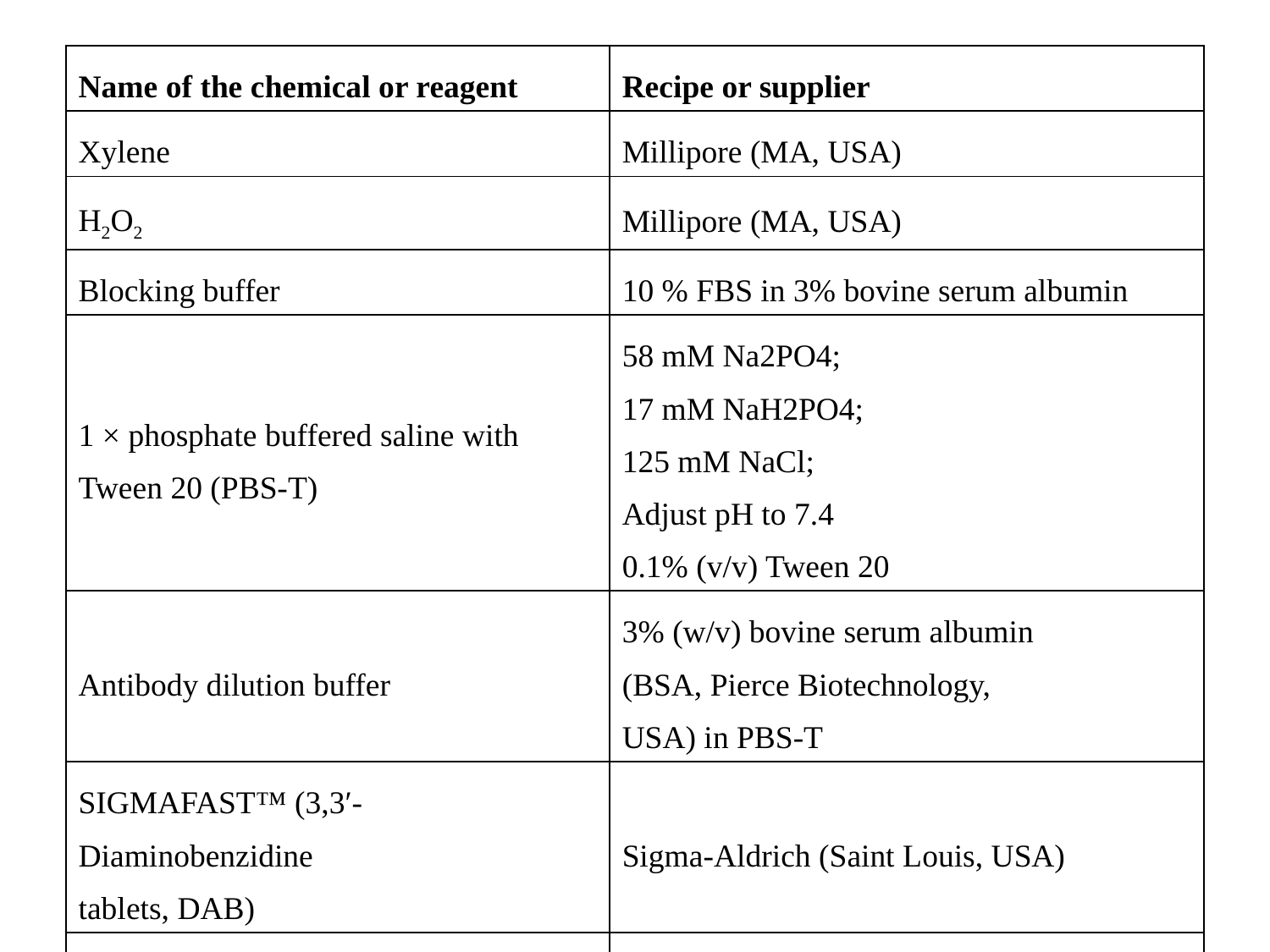

| Name of the chemical or reagent | Recipe or supplier |
| --- | --- |
| Xylene | Millipore (MA, USA) |
| H2O2 | Millipore (MA, USA) |
| Blocking buffer | 10 % FBS in 3% bovine serum albumin |
| 1 × phosphate buffered saline with Tween 20 (PBS-T) | 58 mM Na2PO4; 17 mM NaH2PO4; 125 mM NaCl; Adjust pH to 7.4 0.1% (v/v) Tween 20 |
| Antibody dilution buffer | 3% (w/v) bovine serum albumin (BSA, Pierce Biotechnology, USA) in PBS-T |
| SIGMAFAST™ (3,3′-Diaminobenzidine tablets, DAB) | Sigma-Aldrich (Saint Louis, USA) |
| Mounting medium Histofluid® | Paul Marienfeld GmbH & Co. KG (Lauda-Königshofen, Germany) |
| ProLong Gold antifade reagent with 4’,6-diamidino-2-phenylindole (DAPI) | Invitrogen (Carlsbad, USA) |
| Picro-Sirius Red Solution | Abcam (Massachusetts, USA) |
| Direct-red 80 | Sigma-Aldrich (St Louis, USA) |
| 2-Propanol | Sigma-Aldrich (St Louis, USA) |
| Tissue-Tek® O.C.T. Compound | Sakura Finetek (California, USA) |